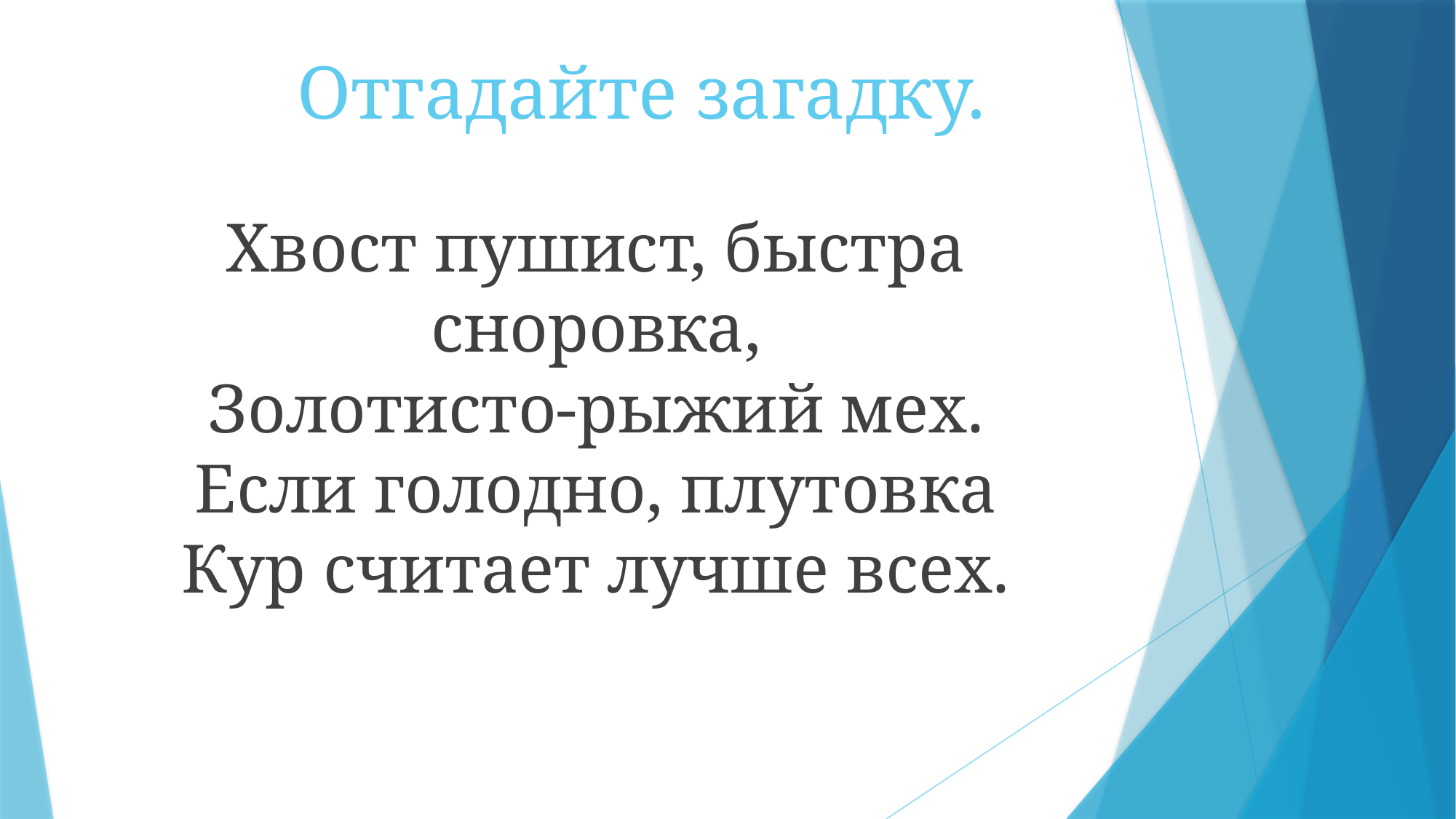

# Отгадайте загадку.

Хвост пушист, быстра сноровка,
Золотисто-рыжий мех.
Если голодно, плутовка
Кур считает лучше всех.